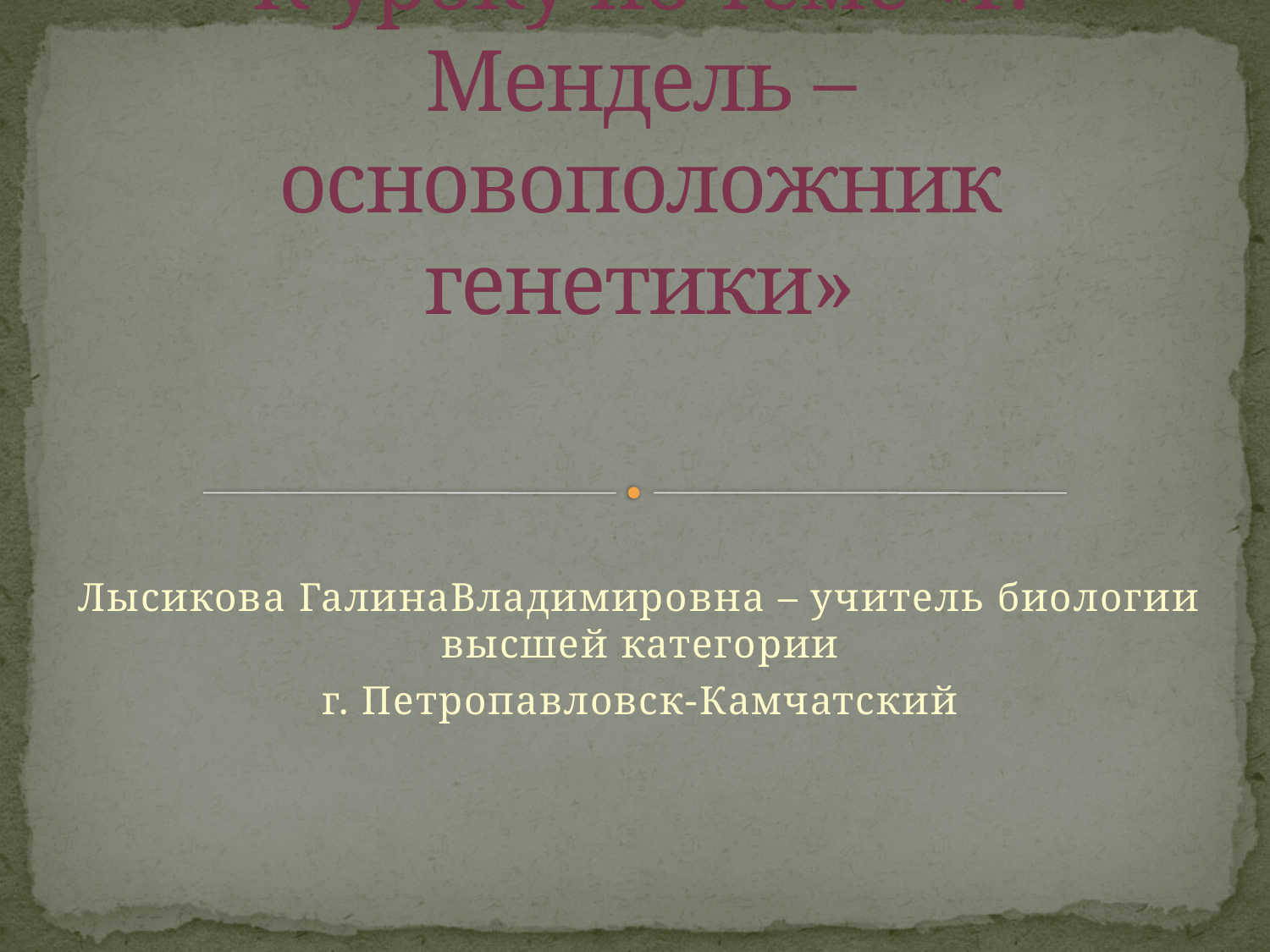

# К уроку по теме «Г. Мендель – основоположник генетики»
Лысикова ГалинаВладимировна – учитель биологии высшей категории
г. Петропавловск-Камчатский